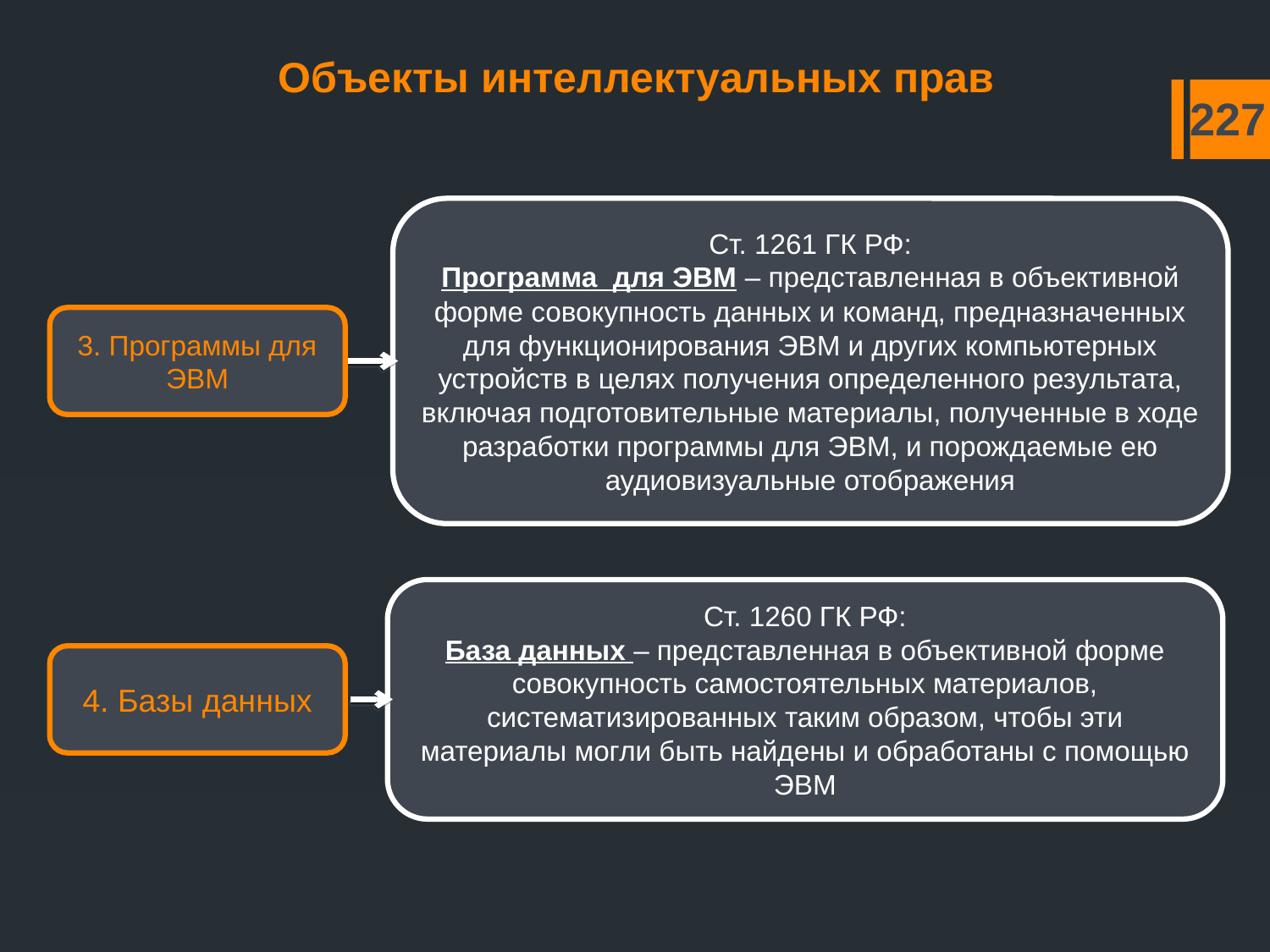

# Объекты интеллектуальных прав
227
Ст. 1261 ГК РФ:
Программа  для ЭВМ – представленная в объективной форме совокупность данных и команд, предназначенных для функционирования ЭВМ и других компьютерных устройств в целях получения определенного результата, включая подготовительные материалы, полученные в ходе разработки программы для ЭВМ, и порождаемые ею аудиовизуальные отображения
3. Программы для ЭВМ
Ст. 1260 ГК РФ:
База данных – представленная в объективной форме совокупность самостоятельных материалов, систематизированных таким образом, чтобы эти материалы могли быть найдены и обработаны с помощью ЭВМ
4. Базы данных